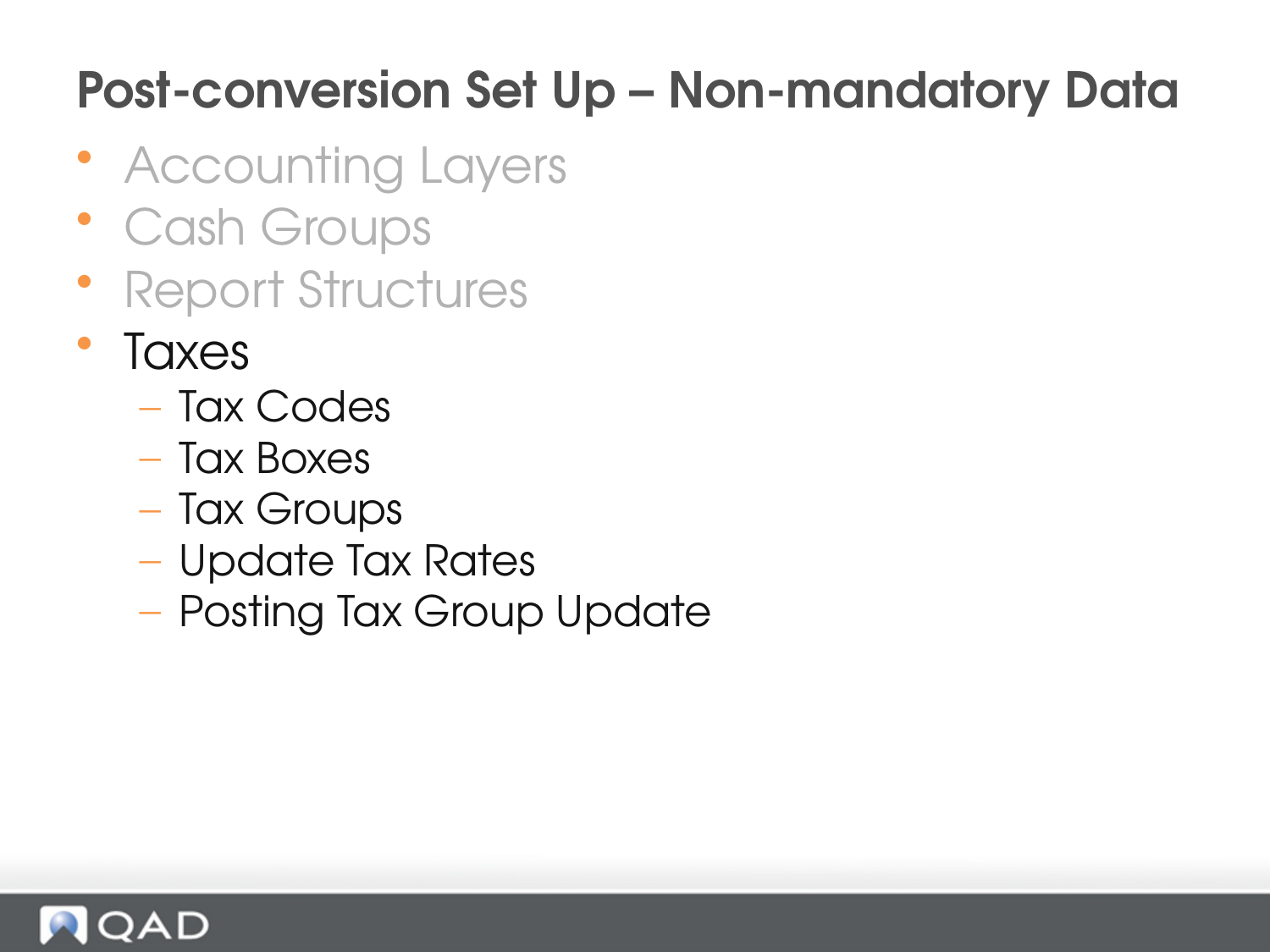

# Post-conversion Set Up – Non-mandatory Data

Accounting Layers
Cash Groups
Report Structures
Taxes
Tax Codes
Tax Boxes
Tax Groups
Update Tax Rates
Posting Tax Group Update